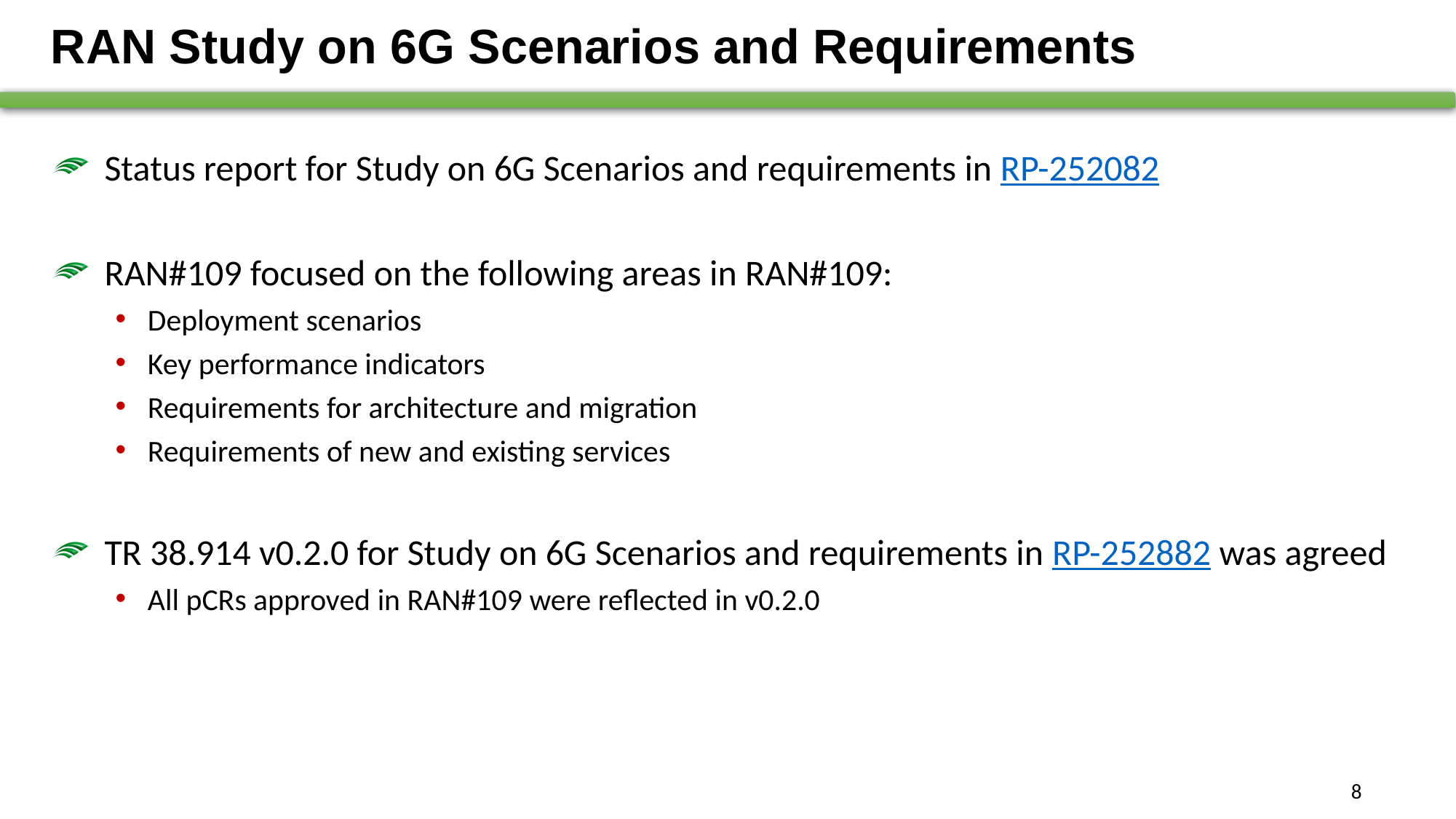

# RAN Study on 6G Scenarios and Requirements
Status report for Study on 6G Scenarios and requirements in RP-252082

RAN#109 focused on the following areas in RAN#109:
Deployment scenarios
Key performance indicators
Requirements for architecture and migration
Requirements of new and existing services

TR 38.914 v0.2.0 for Study on 6G Scenarios and requirements in RP-252882 was agreed
All pCRs approved in RAN#109 were reflected in v0.2.0